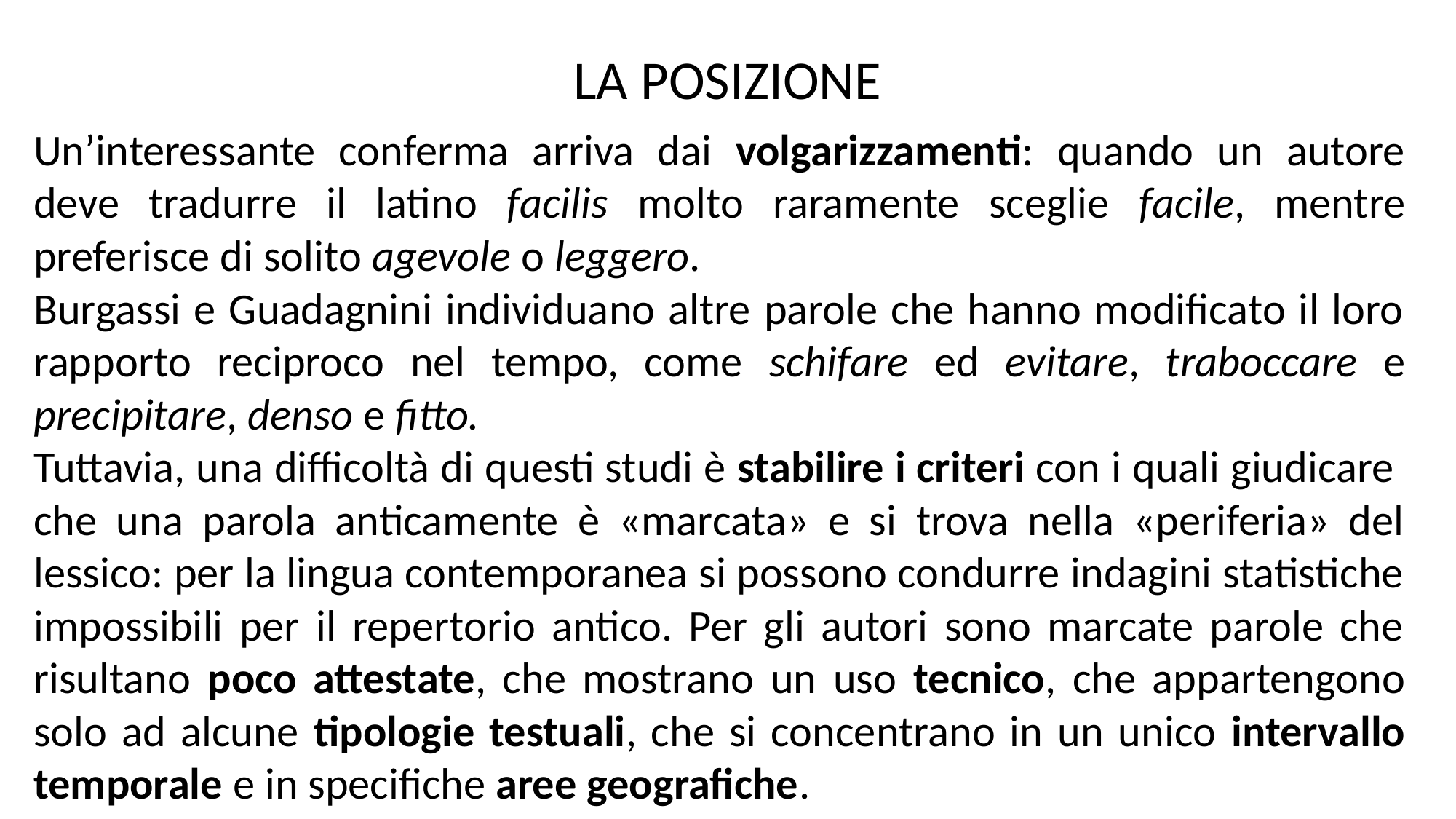

LA POSIZIONE
Un’interessante conferma arriva dai volgarizzamenti: quando un autore deve tradurre il latino facilis molto raramente sceglie facile, mentre preferisce di solito agevole o leggero.
Burgassi e Guadagnini individuano altre parole che hanno modificato il loro rapporto reciproco nel tempo, come schifare ed evitare, traboccare e precipitare, denso e fitto.
Tuttavia, una difficoltà di questi studi è stabilire i criteri con i quali giudicare  che una parola anticamente è «marcata» e si trova nella «periferia» del lessico: per la lingua contemporanea si possono condurre indagini statistiche impossibili per il repertorio antico. Per gli autori sono marcate parole che risultano poco attestate, che mostrano un uso tecnico, che appartengono solo ad alcune tipologie testuali, che si concentrano in un unico intervallo temporale e in specifiche aree geografiche.